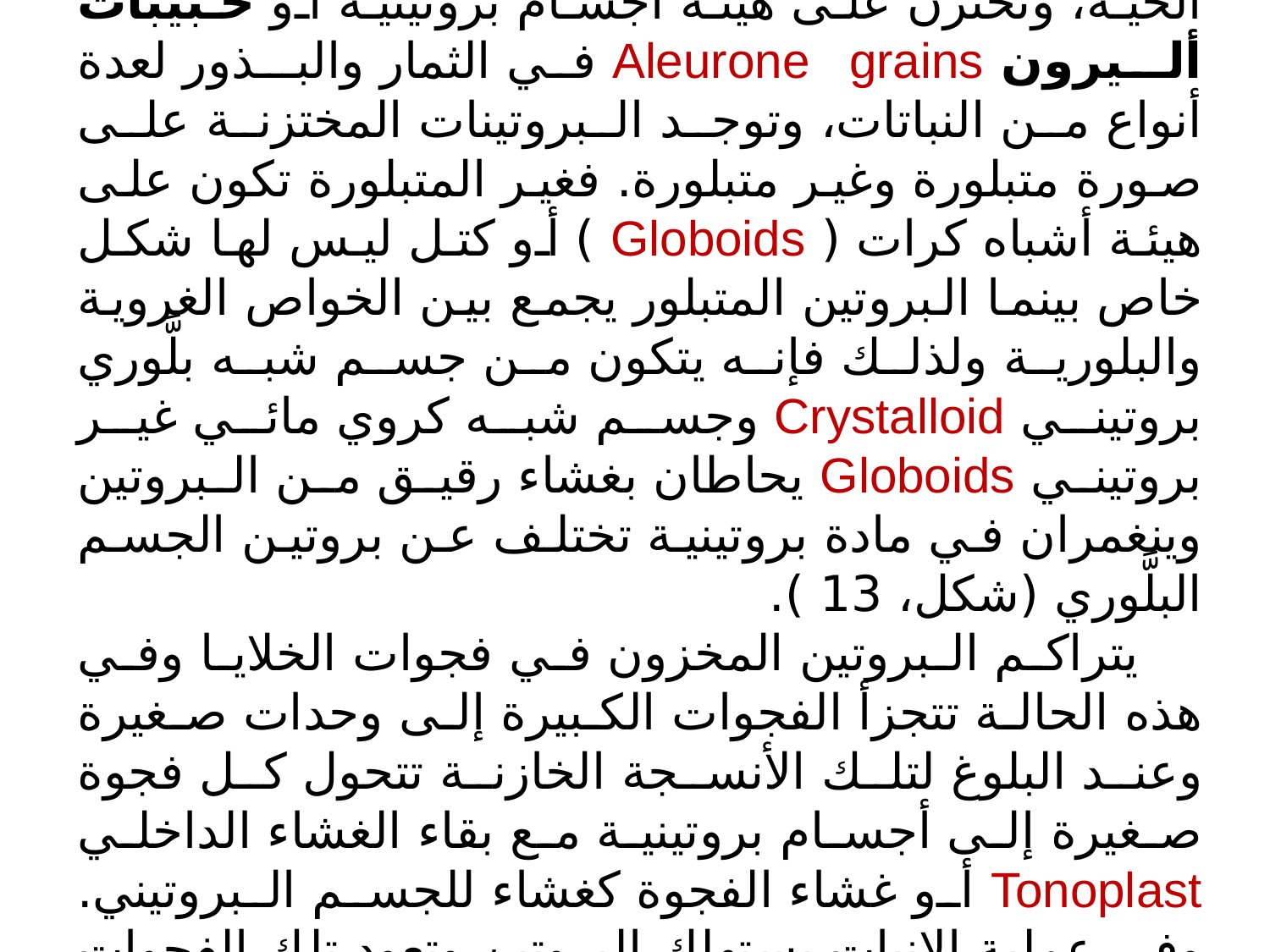

البروتينات Proteins
هي المكونات الأساسية للأجسام البروتوبلازمية الحية، وتختزن على هيئة أجسام بروتينية أو حبيبات ألـيرون Aleurone grains في الثمار والبـذور لعدة أنواع من النباتات، وتوجد البروتينات المختزنة على صورة متبلورة وغير متبلورة. فغير المتبلورة تكون على هيئة أشباه كرات ( Globoids ) أو كتل ليس لها شكل خاص بينما البروتين المتبلور يجمع بين الخواص الغروية والبلورية ولذلك فإنه يتكون من جسم شبه بلَّوري بروتيني Crystalloid وجسم شبه كروي مائي غير بروتيني Globoids يحاطان بغشاء رقيق من البروتين وينغمران في مادة بروتينية تختلف عن بروتين الجسم البلَّوري (شكل، 13 ).
يتراكم البروتين المخزون في فجوات الخلايا وفي هذه الحالة تتجزأ الفجوات الكبيرة إلى وحدات صغيرة وعند البلوغ لتلك الأنسجة الخازنة تتحول كل فجوة صغيرة إلى أجسام بروتينية مع بقاء الغشاء الداخلي Tonoplast أو غشاء الفجوة كغشاء للجسم البروتيني. وفي عملية الإنبات يستهلك البروتين وتعود تلك الفجوات الصغيرة إلى فجوة كبيرة.